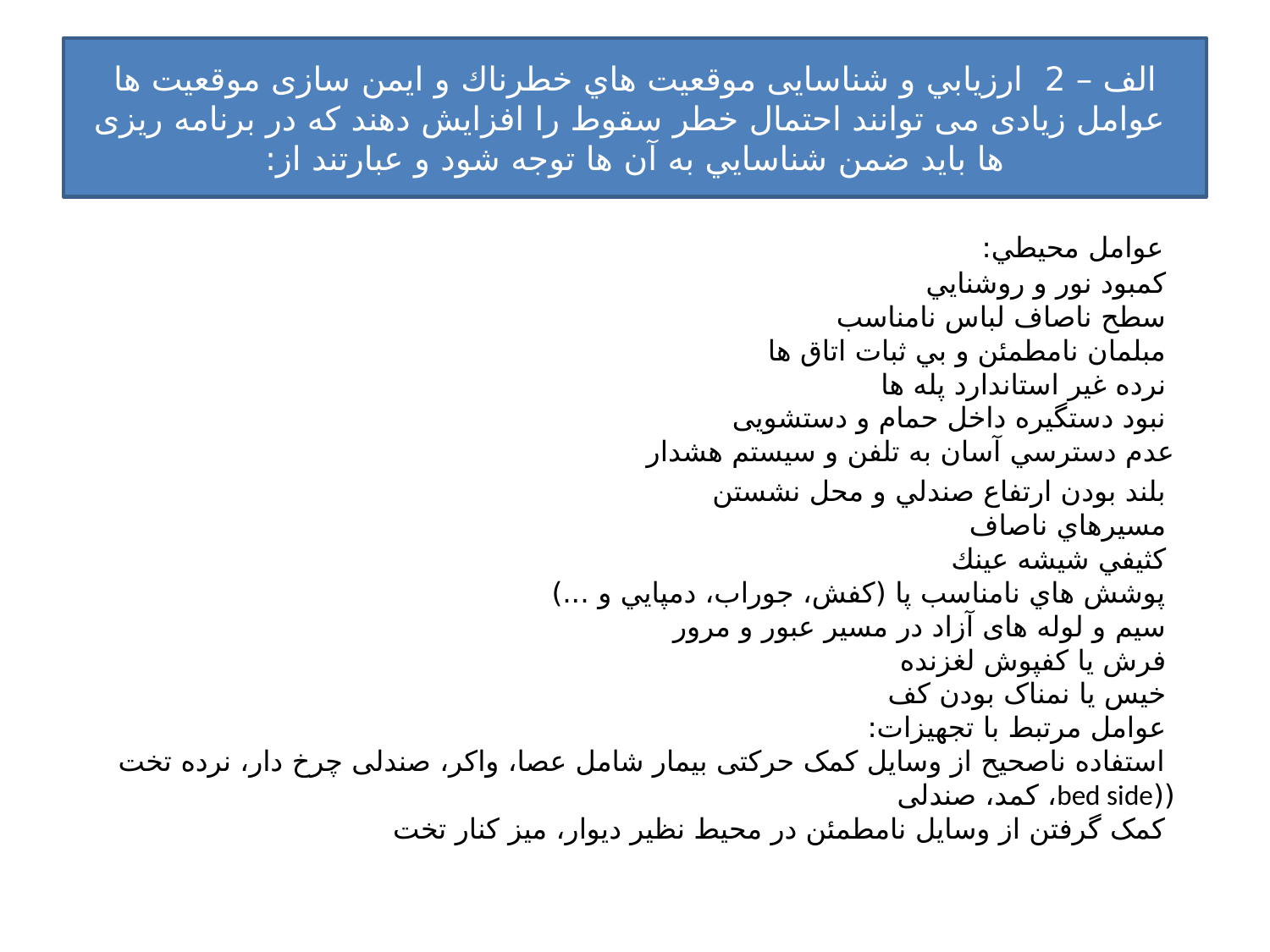

# الف – 2  ارزيابي و شناسایی موقعيت هاي خطرناك و ایمن سازی موقعیت ها  عوامل زیادی می توانند احتمال خطر سقوط را افزایش دهند که در برنامه ریزی ها باید ضمن شناسايي به آن ها توجه شود و عبارتند از:
 عوامل محيطي:
 كمبود نور و روشنايي 
 سطح ناصاف لباس نامناسب 
 مبلمان نامطمئن و بي ثبات اتاق ها
 نرده غير استاندارد پله ها
 نبود دستگیره داخل حمام و دستشویی
عدم دسترسي آسان به تلفن و سيستم هشدار
 بلند بودن ارتفاع صندلي و محل نشستن 
 مسيرهاي ناصاف 
 كثيفي شيشه عينك 
 پوشش هاي نامناسب پا (كفش، جوراب، دمپايي و ...) 
 سیم و لوله های آزاد در مسير عبور و مرور
 فرش یا کفپوش لغزنده
 خیس یا نمناک بودن کف
 عوامل مرتبط با تجهیزات:
 استفاده ناصحیح از وسایل کمک حرکتی بیمار شامل عصا، واکر، صندلی چرخ دار، نرده تخت ((bed side، کمد، صندلی
 کمک گرفتن از وسایل نامطمئن در محیط نظیر دیوار، میز کنار تخت